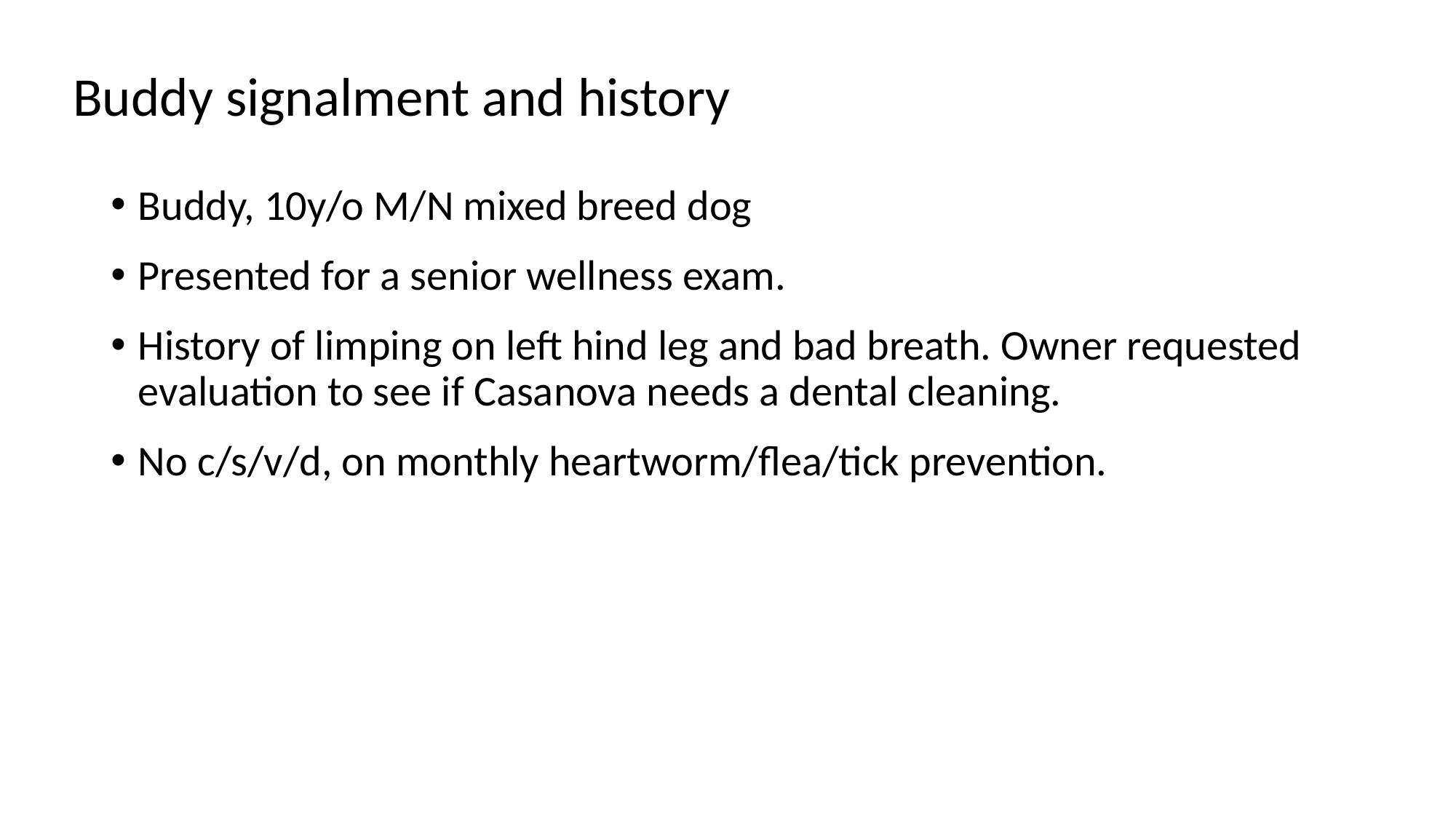

# Buddy signalment and history
Buddy, 10y/o M/N mixed breed dog
Presented for a senior wellness exam.
History of limping on left hind leg and bad breath. Owner requested evaluation to see if Casanova needs a dental cleaning.
No c/s/v/d, on monthly heartworm/flea/tick prevention.